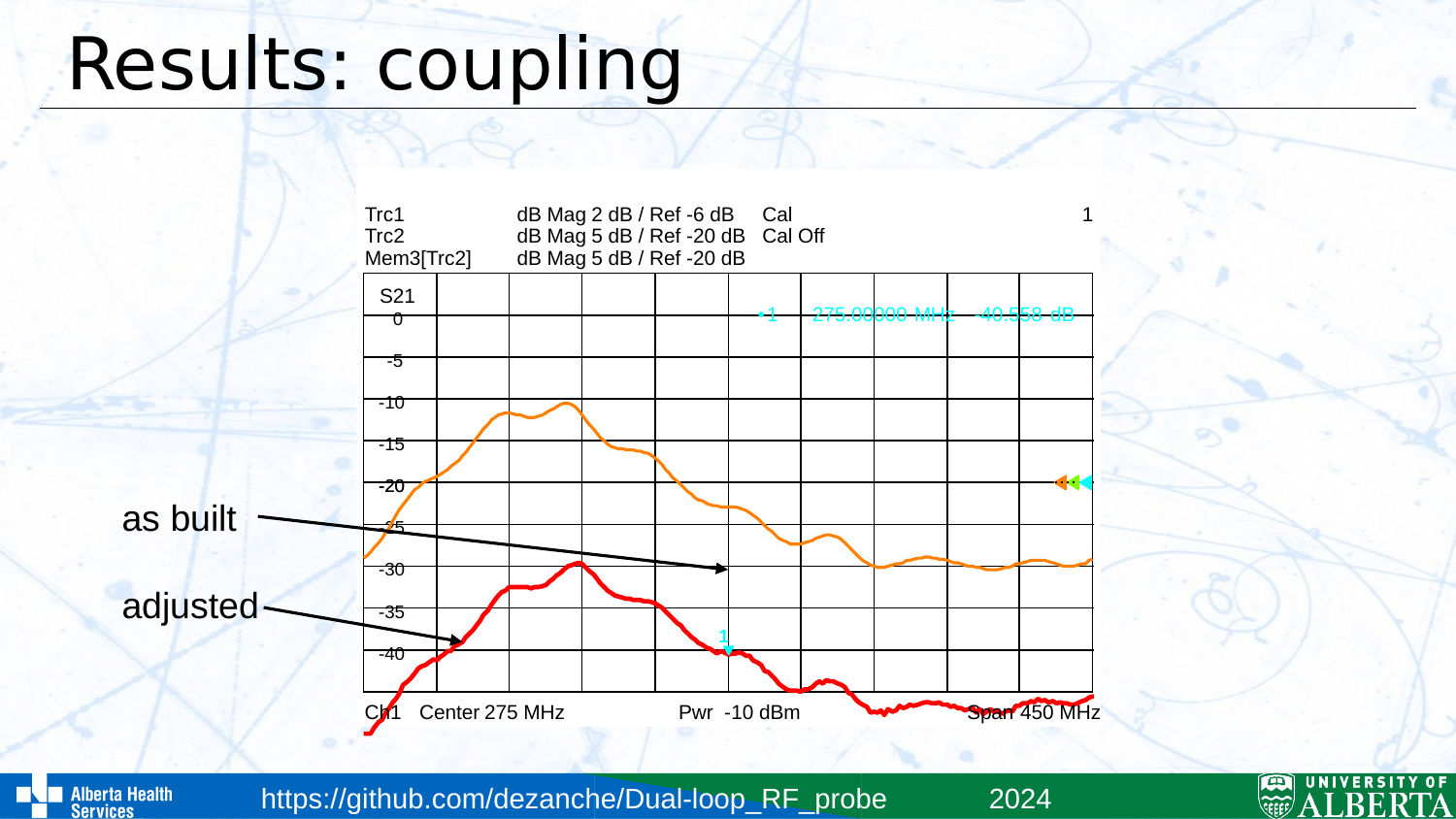

# Results: coupling

Trc1

S11
dB Mag
2 dB /
Ref -6 dB

Cal
1
Trc2

S21
dB Mag
5 dB /
Ref -20 dB

Cal Off
Mem3[Trc2]

S21
dB Mag
5 dB /
Ref -20 dB

S21

•
1
275.00000
 MHz
-40.558
 dB
 0
-5
-10

-15
-20
-20

-25
-30

-35
1
-40

Ch1

Center
275 MHz

Pwr  -10 dBm
Span
450 MHz
as built

adjusted